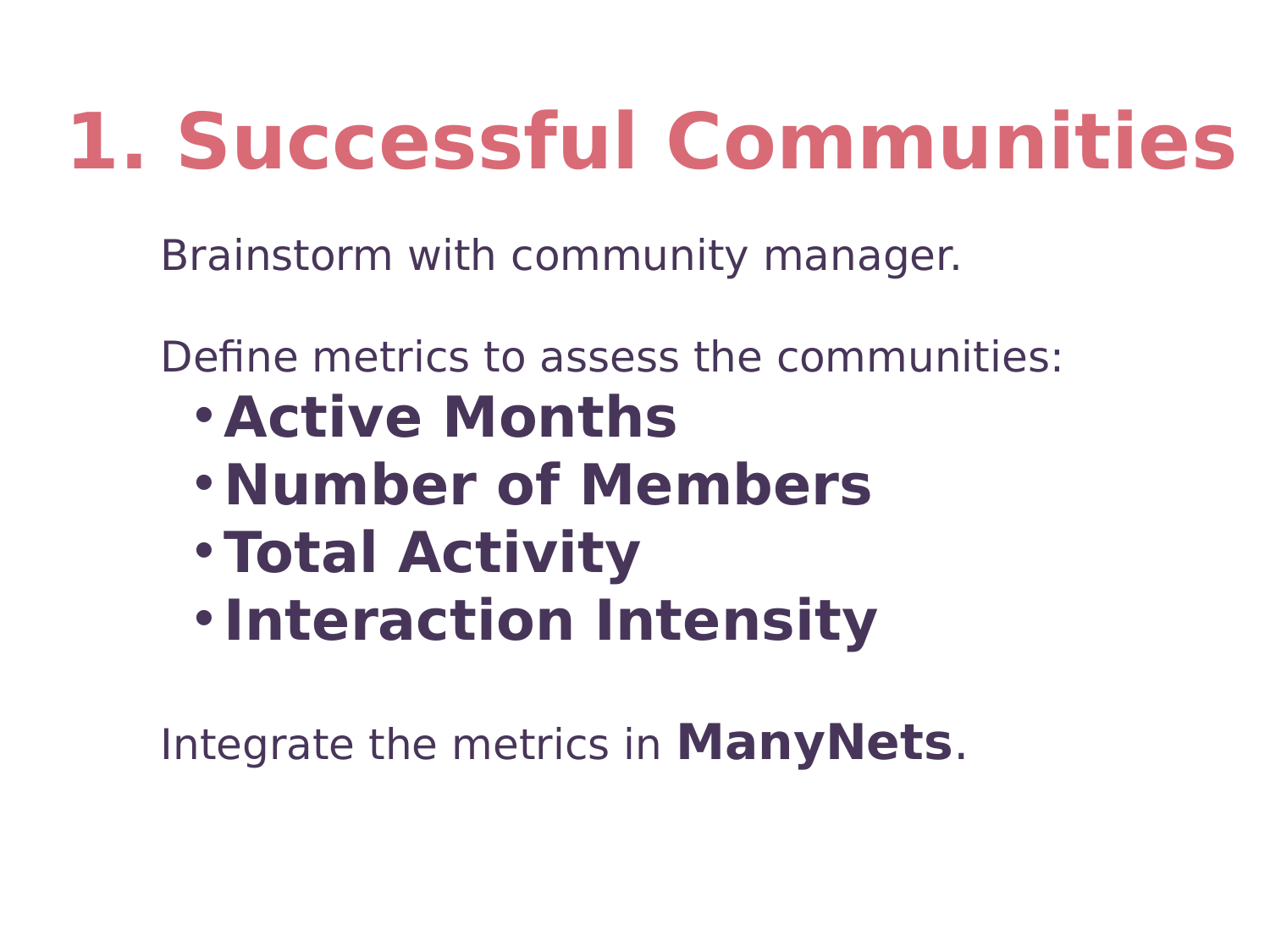

# 1. Successful Communities
Brainstorm with community manager.

Define metrics to assess the communities:
Active Months
Number of Members
Total Activity
Interaction Intensity

Integrate the metrics in ManyNets.